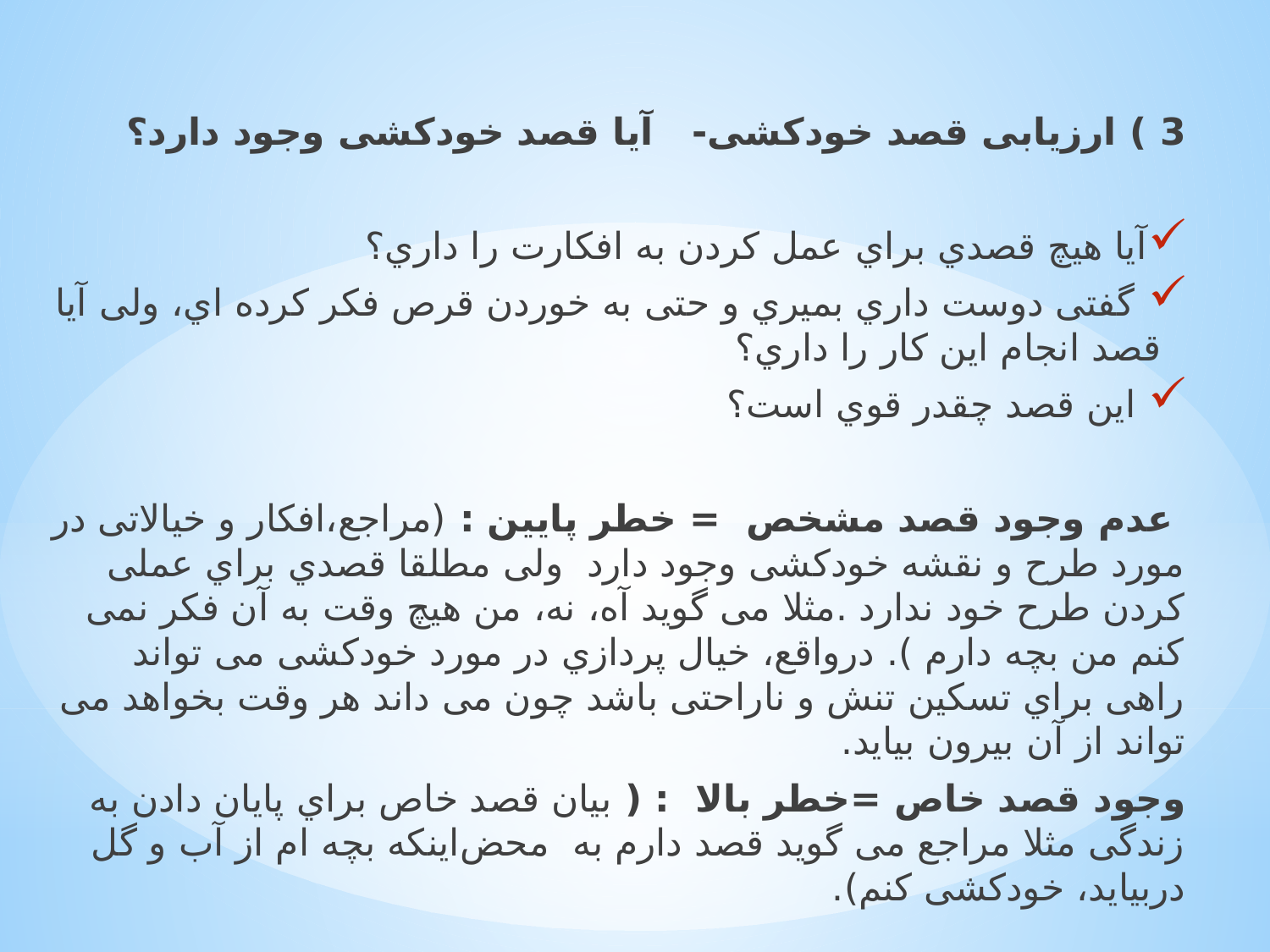

3 ) ارزﯾﺎﺑﯽ ﻗﺼﺪ ﺧﻮدﮐﺸﯽ-   آﯾﺎ ﻗﺼﺪ ﺧﻮدﮐﺸﯽ وﺟﻮد دارد؟

آﯾﺎ ﻫﯿﭻ ﻗﺼﺪي ﺑﺮاي ﻋﻤﻞ ﮐﺮدن ﺑﻪ اﻓﮑﺎرت را داري؟
 ﮔﻔﺘﯽ دوﺳﺖ داري ﺑﻤﯿﺮي و ﺣﺘﯽ ﺑﻪ ﺧﻮردن ﻗﺮص ﻓﮑﺮ ﮐﺮده اي، وﻟﯽ آﯾﺎ ﻗﺼﺪ اﻧﺠﺎم اﯾﻦ ﮐﺎر را داري؟
 اﯾﻦ ﻗﺼﺪ ﭼﻘﺪر ﻗﻮي اﺳﺖ؟

 ﻋﺪم وﺟﻮد ﻗﺼﺪ ﻣﺸﺨﺺ  = ﺧﻄﺮ ﭘﺎﯾﯿﻦ : (ﻣﺮاﺟﻊ،اﻓﮑﺎر و ﺧﯿﺎﻻﺗﯽ در ﻣﻮرد ﻃﺮح و ﻧﻘﺸﻪ ﺧﻮدﮐﺸﯽ وﺟﻮد دارد  وﻟﯽ ﻣﻄﻠﻘﺎ ﻗﺼﺪي ﺑﺮاي ﻋﻤﻠﯽ ﮐﺮدن ﻃﺮح ﺧﻮد ﻧﺪارد .ﻣﺜﻼ ﻣﯽ ﮔﻮﯾﺪ آه، ﻧﻪ، ﻣﻦ ﻫﯿﭻ وﻗﺖ ﺑﻪ آن ﻓﮑﺮ ﻧﻤﯽ ﮐﻨﻢ ﻣﻦ ﺑﭽﻪ دارم ). درواﻗﻊ، ﺧﯿﺎل ﭘﺮدازي در ﻣﻮرد ﺧﻮدﮐﺸﯽ ﻣﯽ ﺗﻮاﻧﺪ راﻫﯽ ﺑﺮاي ﺗﺴﮑﯿﻦ ﺗﻨﺶ و ﻧﺎراﺣﺘﯽ ﺑﺎﺷﺪ ﭼﻮن ﻣﯽ داﻧﺪ ﻫﺮ وﻗﺖ ﺑﺨﻮاﻫﺪ ﻣﯽ ﺗﻮاﻧﺪ از آن ﺑﯿﺮون ﺑﯿﺎﯾﺪ.
وﺟﻮد ﻗﺼﺪ ﺧﺎص =ﺧﻄﺮ ﺑﺎﻻ  : ( ﺑﯿﺎن ﻗﺼﺪ ﺧﺎص ﺑﺮاي ﭘﺎﯾﺎن دادن ﺑﻪ زﻧﺪﮔﯽ ﻣﺜﻼ ﻣﺮاﺟﻊ ﻣﯽ ﮔﻮﯾﺪ ﻗﺼﺪ دارم ﺑﻪ  ﻣﺤﺾاﯾﻨﮑﻪ ﺑﭽﻪ ام از آب و ﮔﻞ درﺑﯿﺎﯾﺪ، ﺧﻮدﮐﺸﯽ ﮐﻨﻢ).